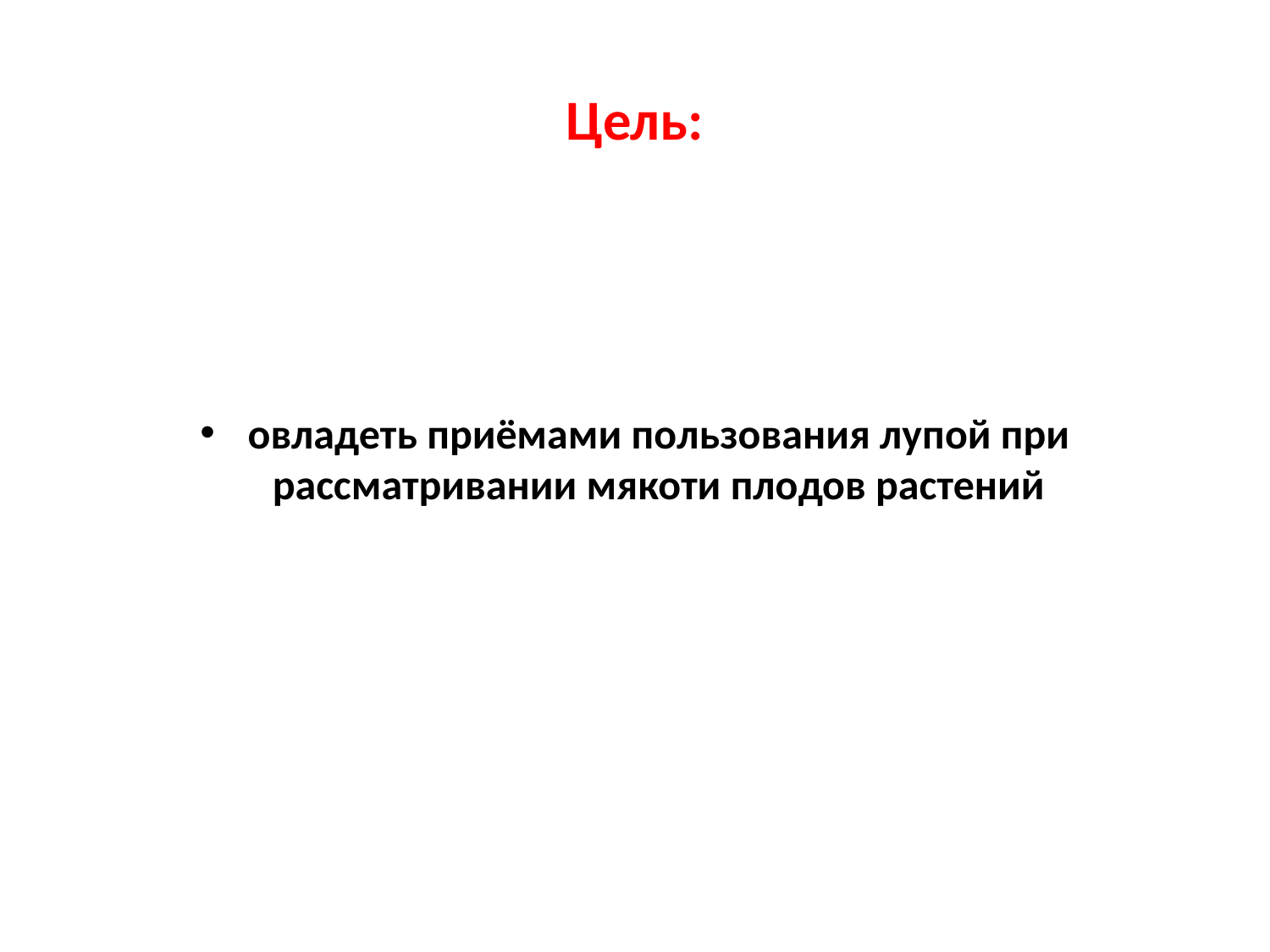

# Цель:

овладеть приёмами пользования лупой при рассматривании мякоти плодов растений